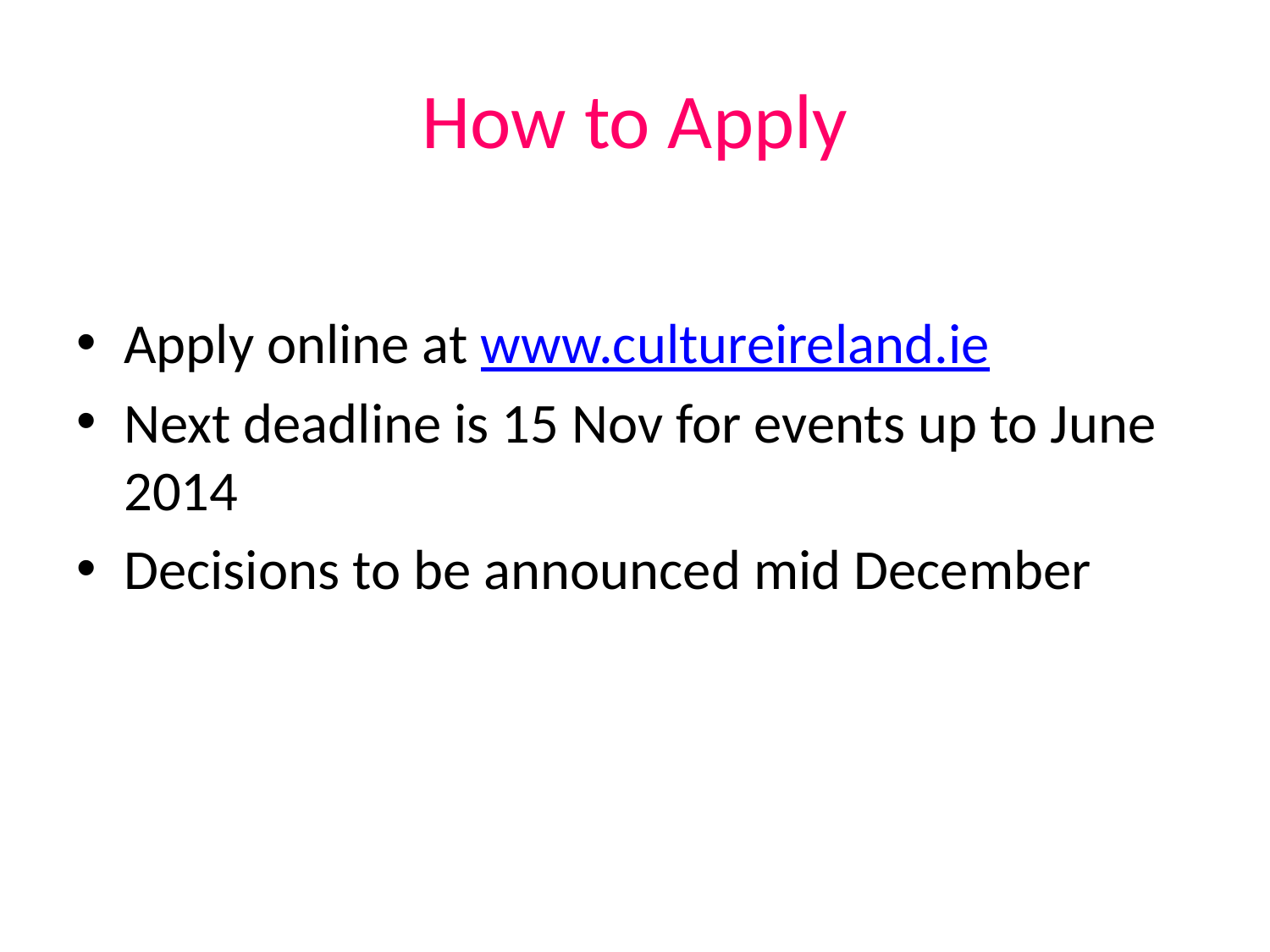

# How to Apply

Apply online at www.cultureireland.ie
Next deadline is 15 Nov for events up to June 2014
Decisions to be announced mid December